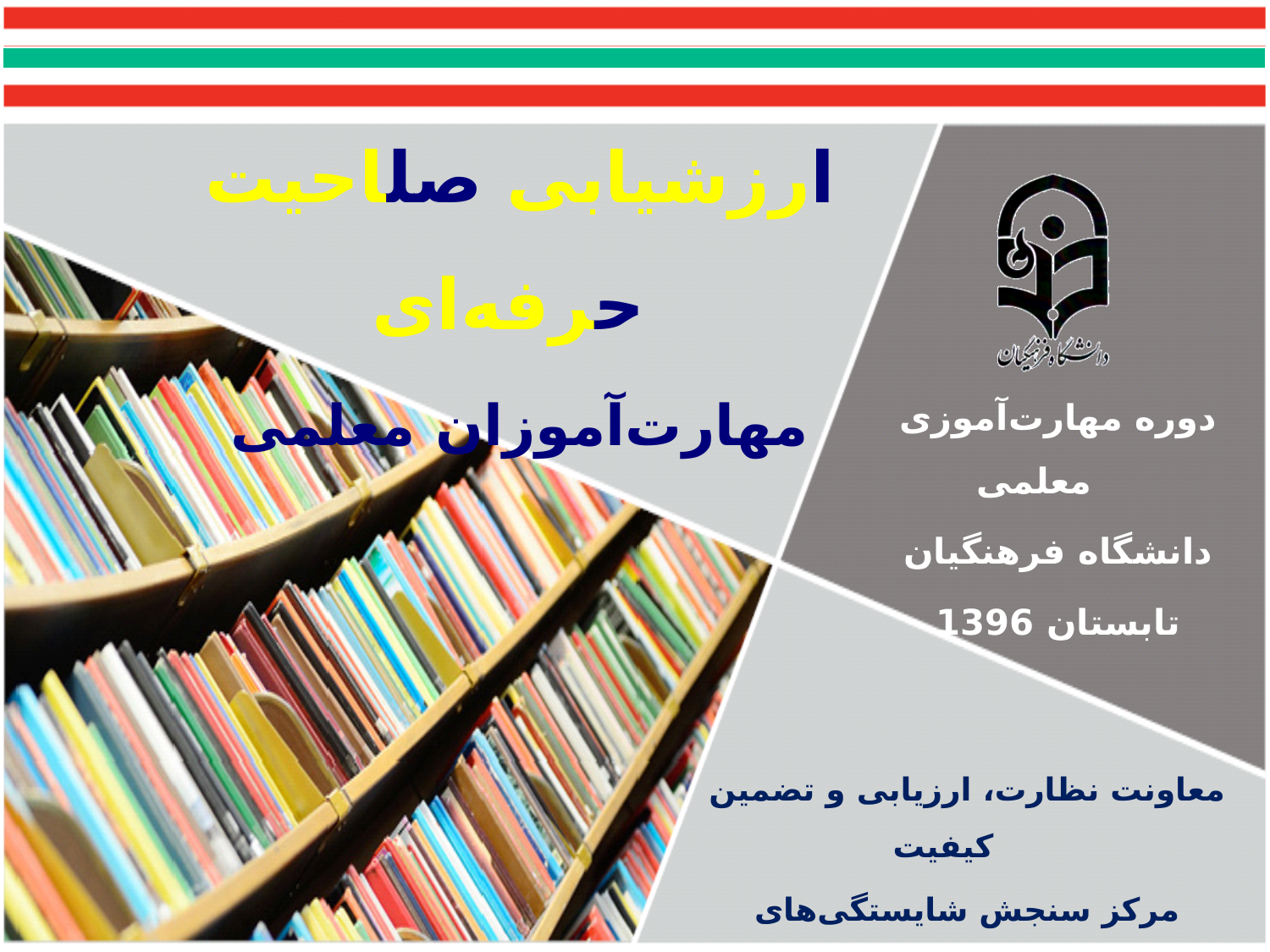

ارزشیابی صل‍احیت حرفه‌ای
مهارت‌آموزان معلمی

دوره مهارت‌آموزی معلمی
دانشگاه فرهنگیان
تابستان 1396

معاونت نظارت، ارزیابی و تضمین کیفیت
مرکز سنجش شایستگی‌های حرفه‌ای